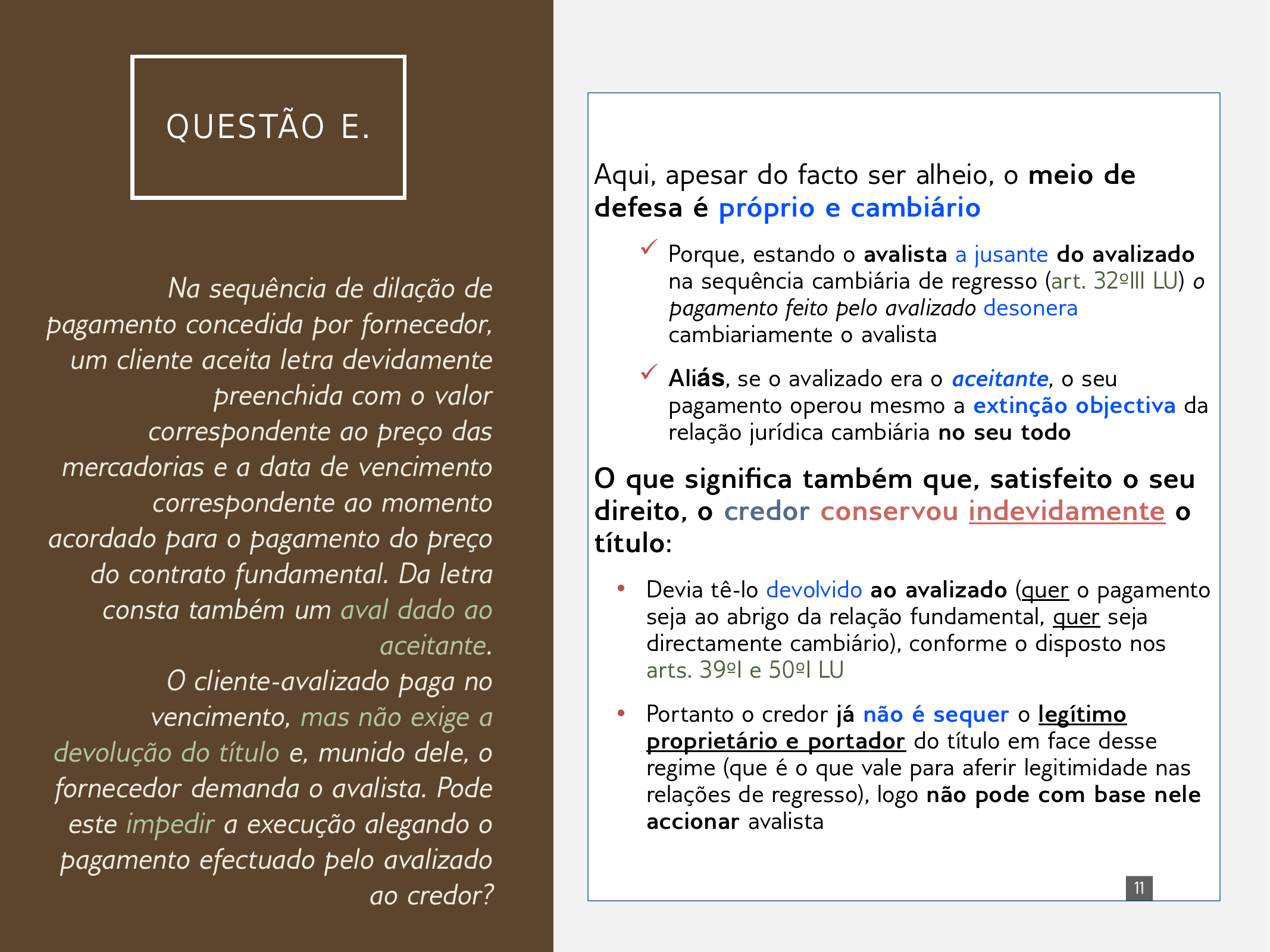

# Questão E.
Aqui, apesar do facto ser alheio, o meio de defesa é próprio e cambiário
Porque, estando o avalista a jusante do avalizado na sequência cambiária de regresso (art. 32ºIII LU) o pagamento feito pelo avalizado desonera cambiariamente o avalista
Aliás, se o avalizado era o aceitante, o seu pagamento operou mesmo a extinção objectiva da relação jurídica cambiária no seu todo
O que significa também que, satisfeito o seu direito, o credor conservou indevidamente o título:
Devia tê-lo devolvido ao avalizado (quer o pagamento seja ao abrigo da relação fundamental, quer seja directamente cambiário), conforme o disposto nos arts. 39ºI e 50ºI LU
Portanto o credor já não é sequer o legítimo proprietário e portador do título em face desse regime (que é o que vale para aferir legitimidade nas relações de regresso), logo não pode com base nele accionar avalista
Na sequência de dilação de pagamento concedida por fornecedor, um cliente aceita letra devidamente preenchida com o valor correspondente ao preço das mercadorias e a data de vencimento correspondente ao momento acordado para o pagamento do preço do contrato fundamental. Da letra consta também um aval dado ao aceitante.
O cliente-avalizado paga no vencimento, mas não exige a devolução do título e, munido dele, o fornecedor demanda o avalista. Pode este impedir a execução alegando o pagamento efectuado pelo avalizado ao credor?
11